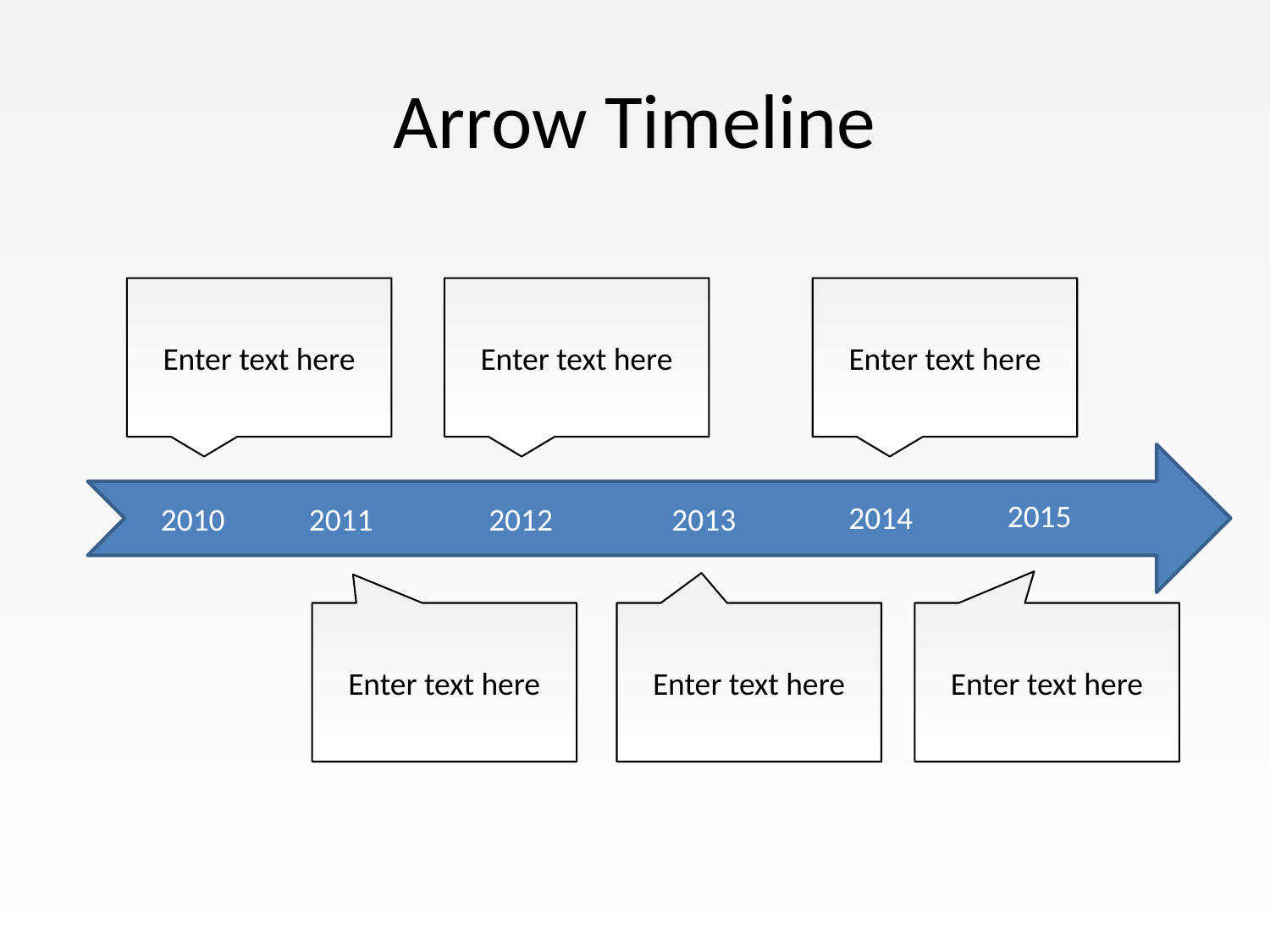

# Arrow Timeline
Enter text here
Enter text here
Enter text here

2015
2014
2010
2011
2012
2013
Enter text here
Enter text here
Enter text here